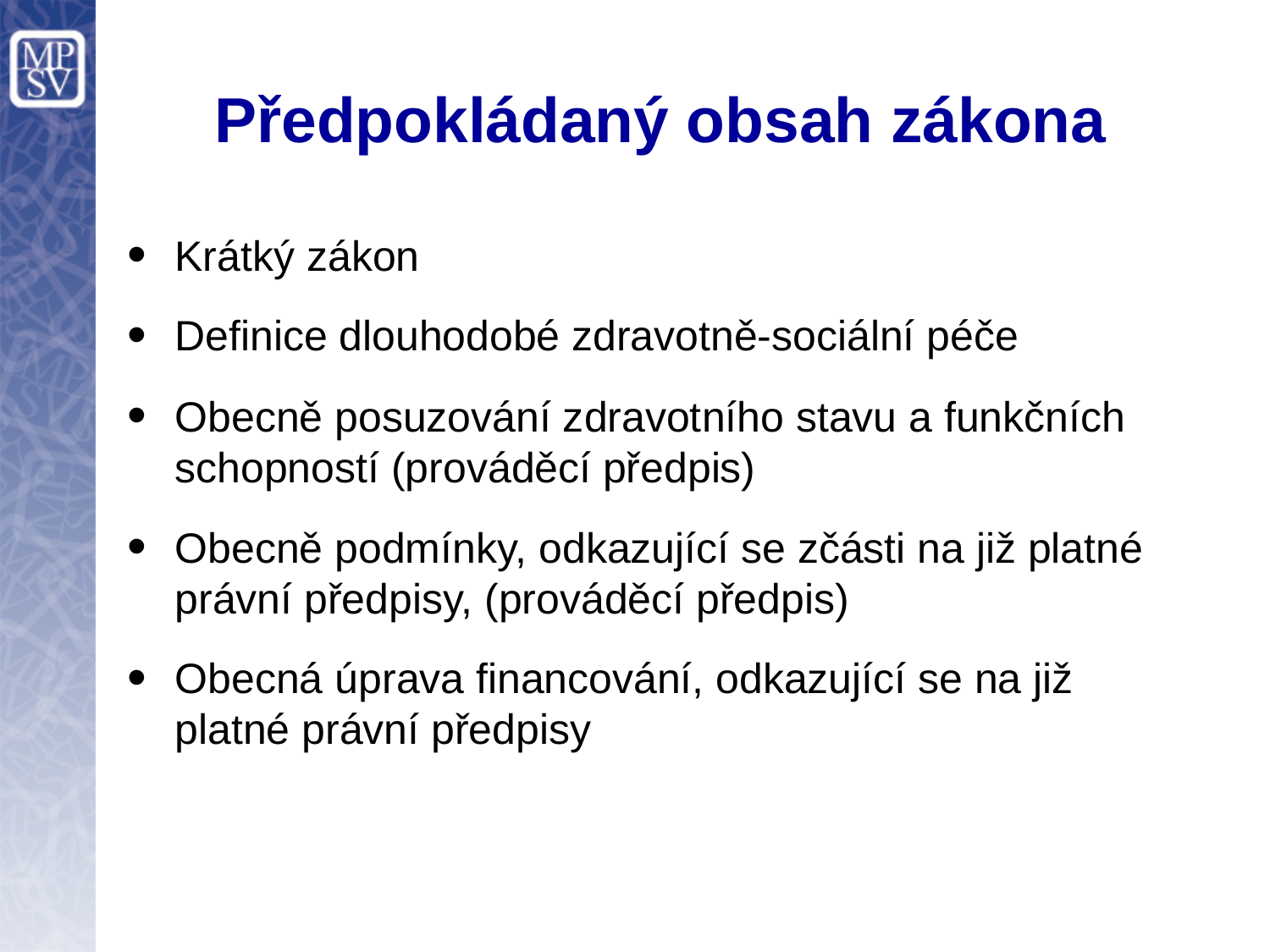

# Předpokládaný obsah zákona
Krátký zákon
Definice dlouhodobé zdravotně-sociální péče
Obecně posuzování zdravotního stavu a funkčních schopností (prováděcí předpis)
Obecně podmínky, odkazující se zčásti na již platné právní předpisy, (prováděcí předpis)
Obecná úprava financování, odkazující se na již platné právní předpisy